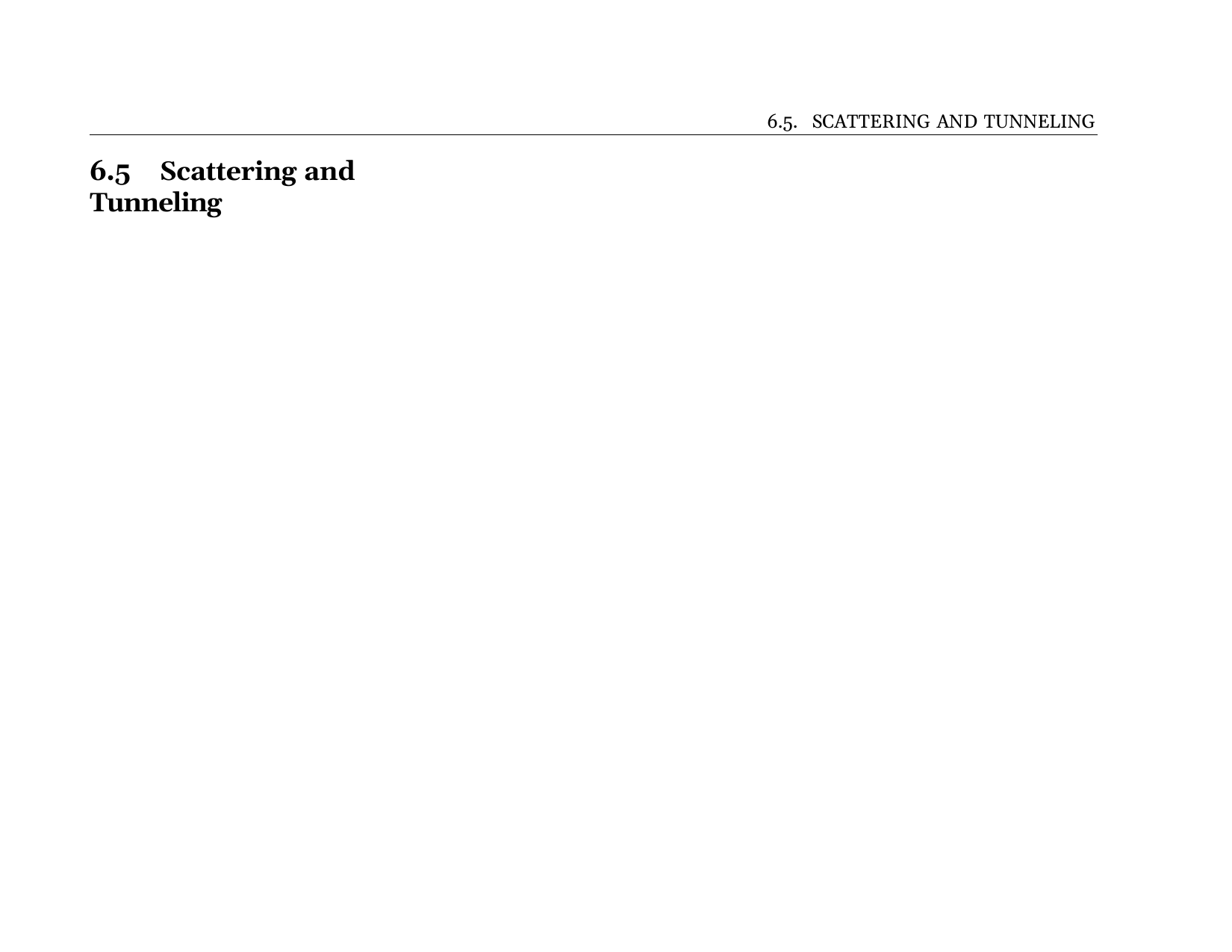

6.5.  SCATTERING AND TUNNELING

6.5	Scattering and Tunneling